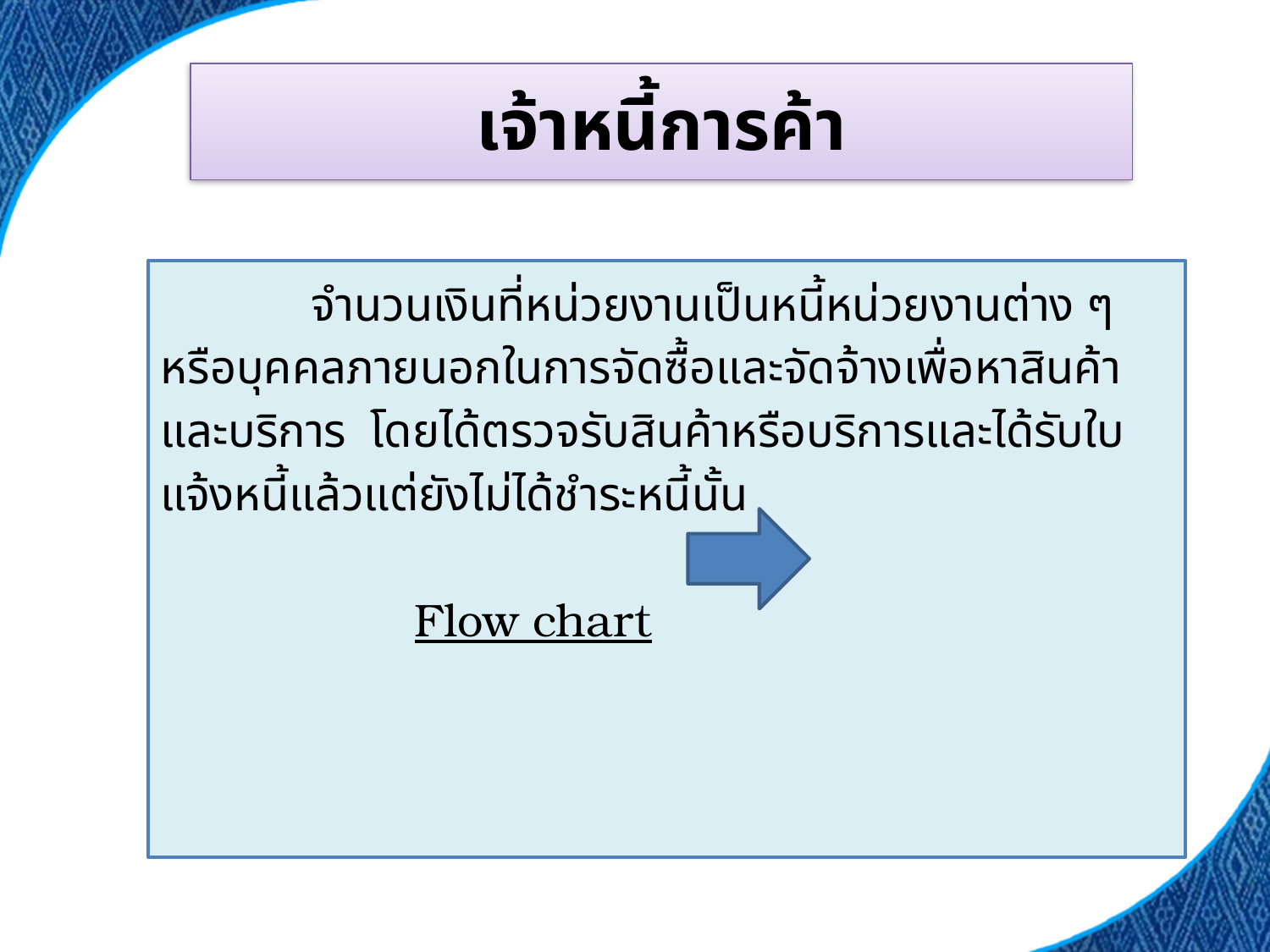

# เจ้าหนี้การค้า
         	  จำนวนเงินที่หน่วยงานเป็นหนี้หน่วยงานต่าง ๆ หรือบุคคลภายนอกในการจัดซื้อและจัดจ้างเพื่อหาสินค้าและบริการ  โดยได้ตรวจรับสินค้าหรือบริการและได้รับใบแจ้งหนี้แล้วแต่ยังไม่ได้ชำระหนี้นั้น

		Flow chart